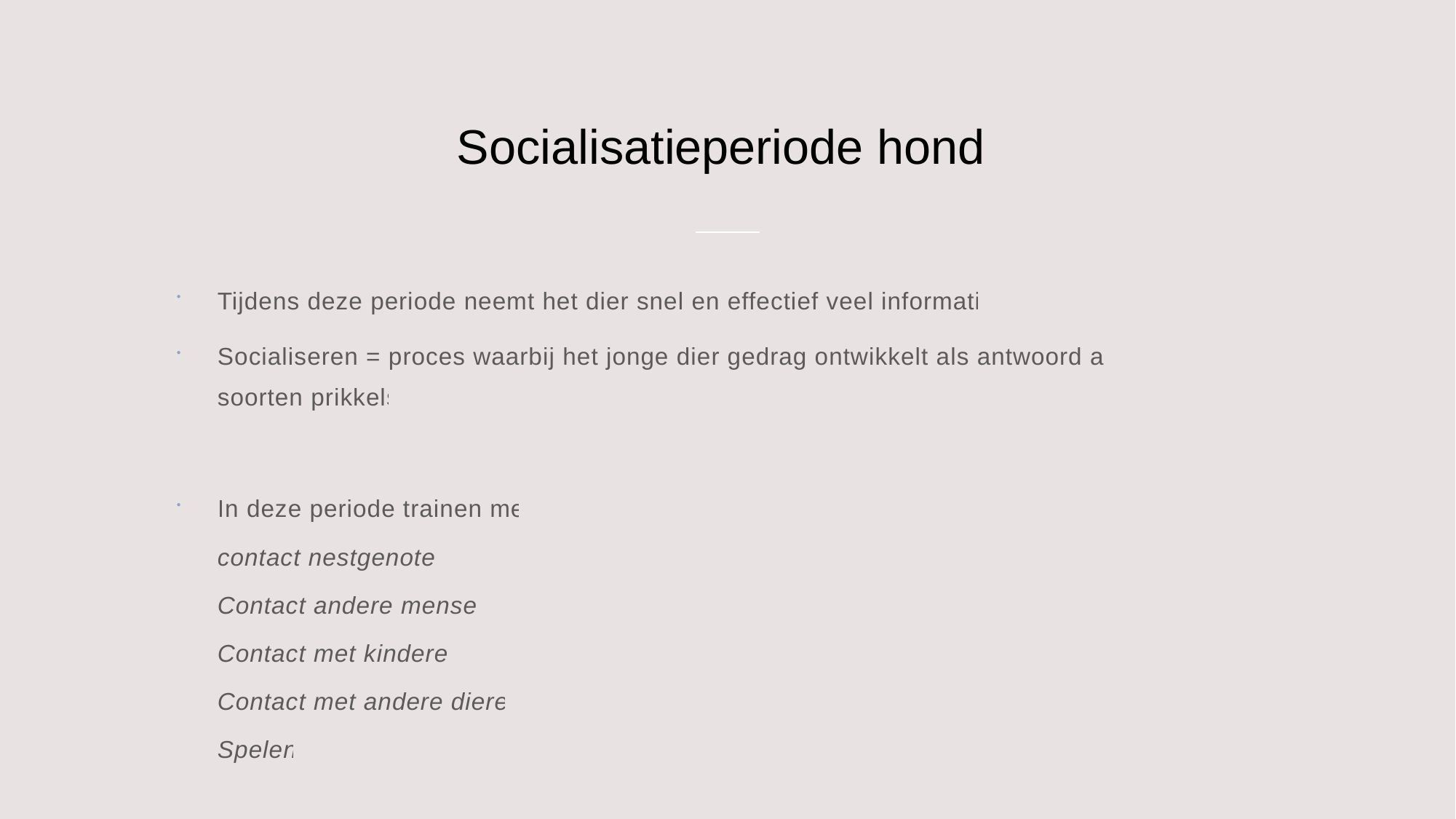

# Socialisatieperiode hond
Tijdens deze periode neemt het dier snel en effectief veel informatie op
Socialiseren = proces waarbij het jonge dier gedrag ontwikkelt als antwoord allerlei soorten prikkels

In deze periode trainen met:
contact nestgenoten
Contact andere mensen
Contact met kinderen
Contact met andere dieren
Spelen